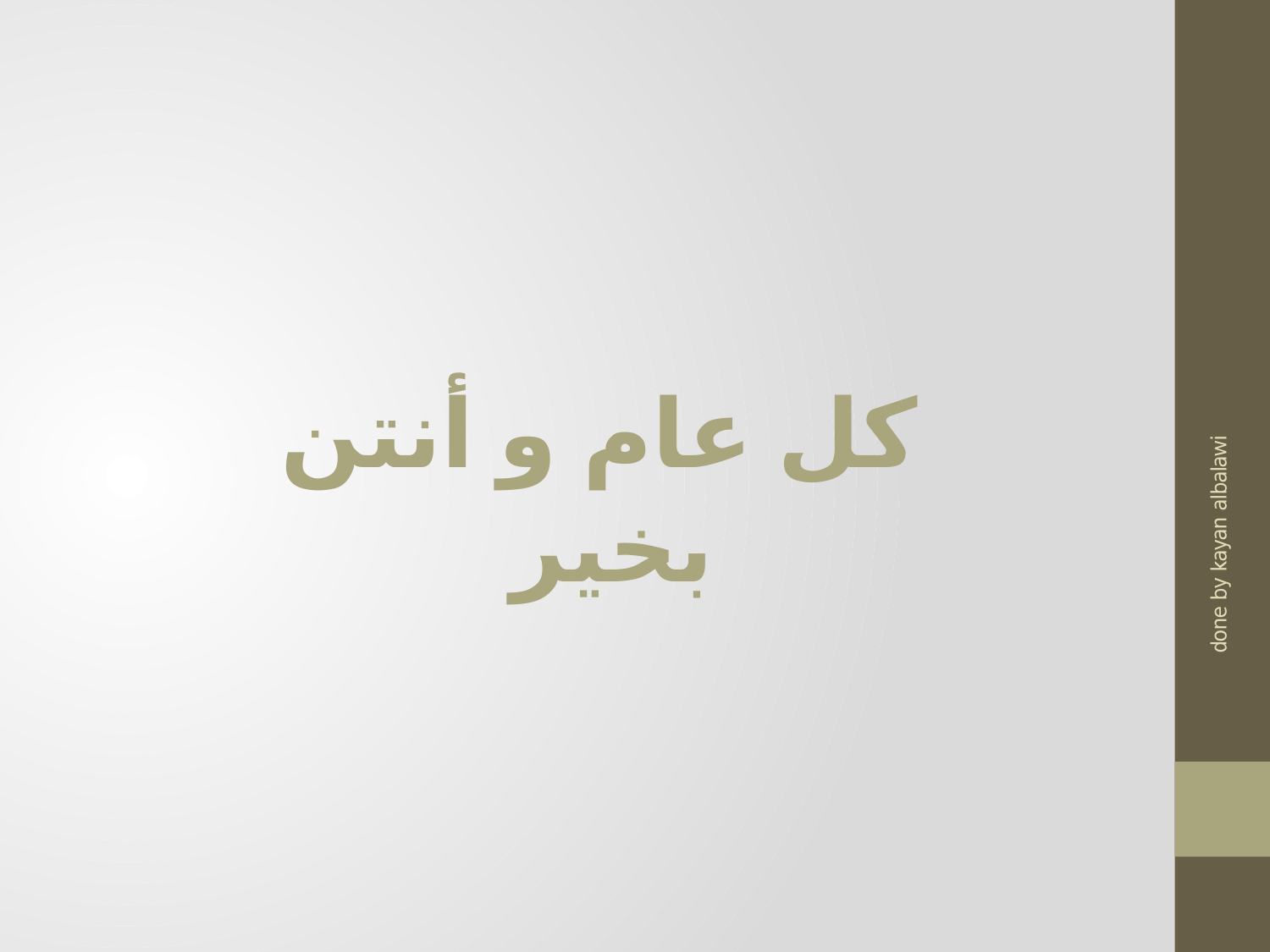

#

كل عام و أنتن بخير
done by kayan albalawi